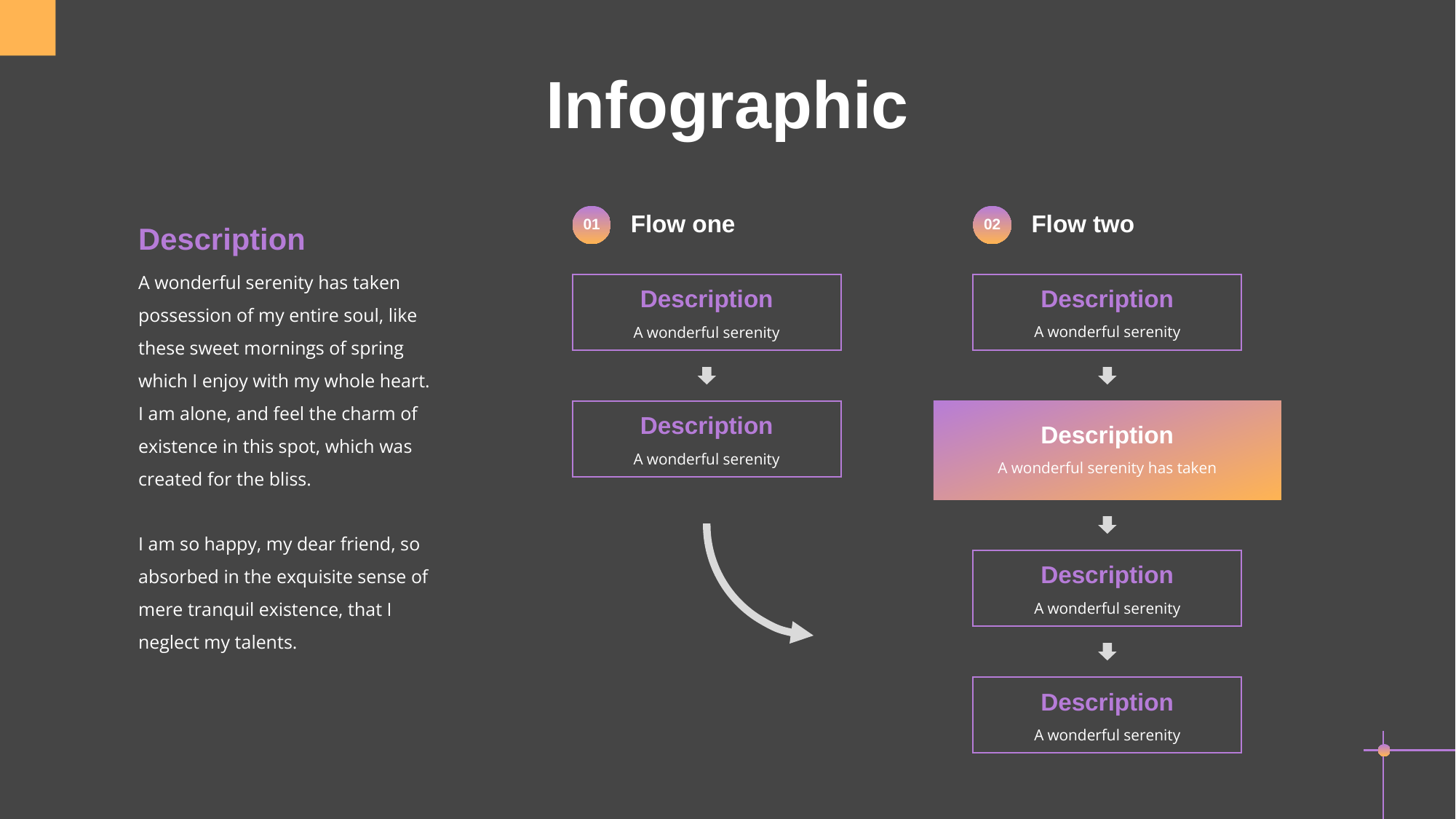

Infographic
Flow one
Flow two

01
02
Description
A wonderful serenity has taken possession of my entire soul, like these sweet mornings of spring which I enjoy with my whole heart. I am alone, and feel the charm of existence in this spot, which was created for the bliss.

I am so happy, my dear friend, so absorbed in the exquisite sense of mere tranquil existence, that I neglect my talents.

Description
Description
A wonderful serenity
A wonderful serenity

Description

Description
A wonderful serenity
A wonderful serenity has taken

Description
A wonderful serenity

Description
A wonderful serenity